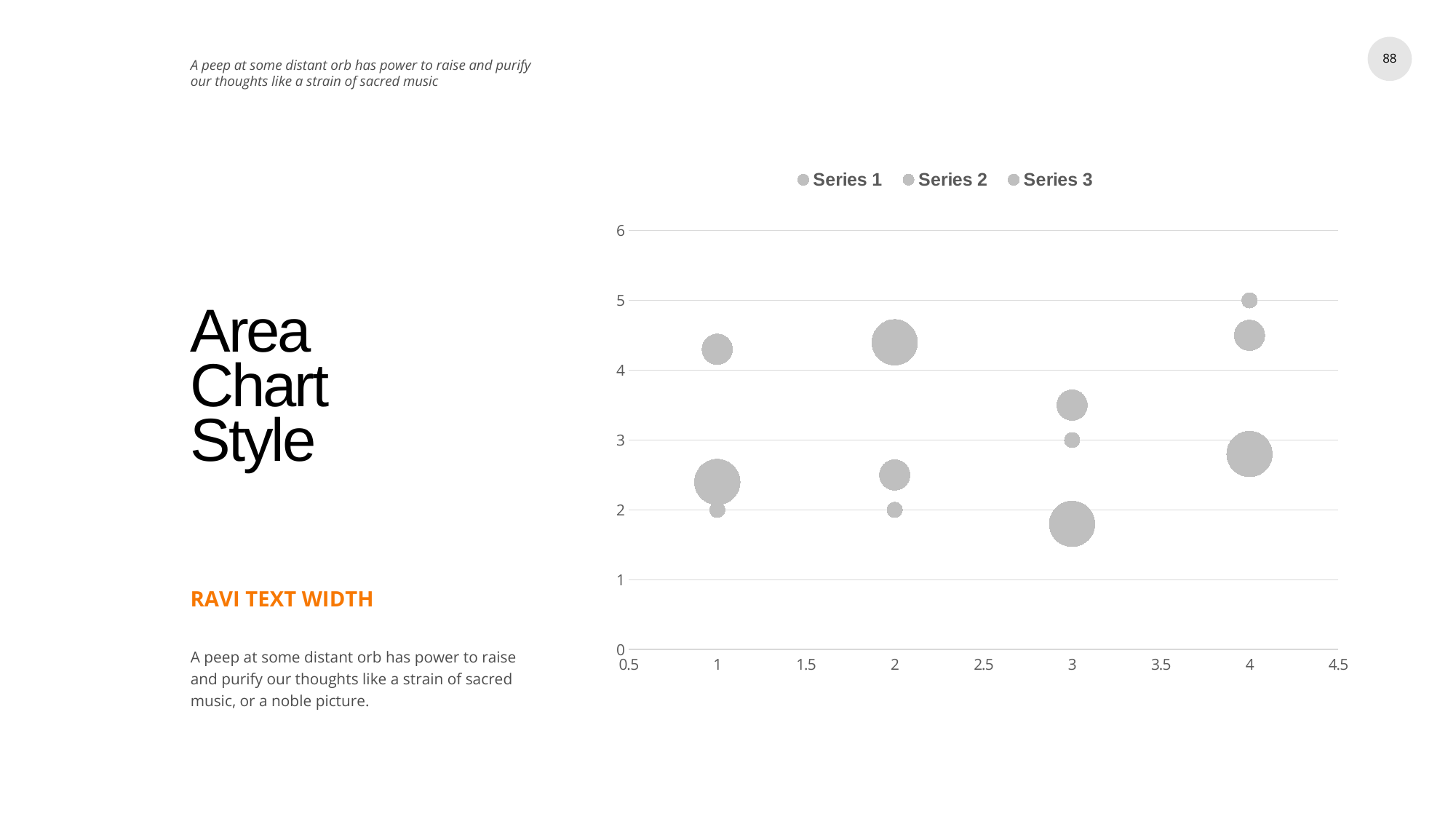

88
A peep at some distant orb has power to raise and purify our thoughts like a strain of sacred music

### Chart

| Category | Series 1 | Series 2 | Series 3 |
|---|---|---|---|
# Area
Chart
Style
RAVI TEXT WIDTH
A peep at some distant orb has power to raise and purify our thoughts like a strain of sacred music, or a noble picture.